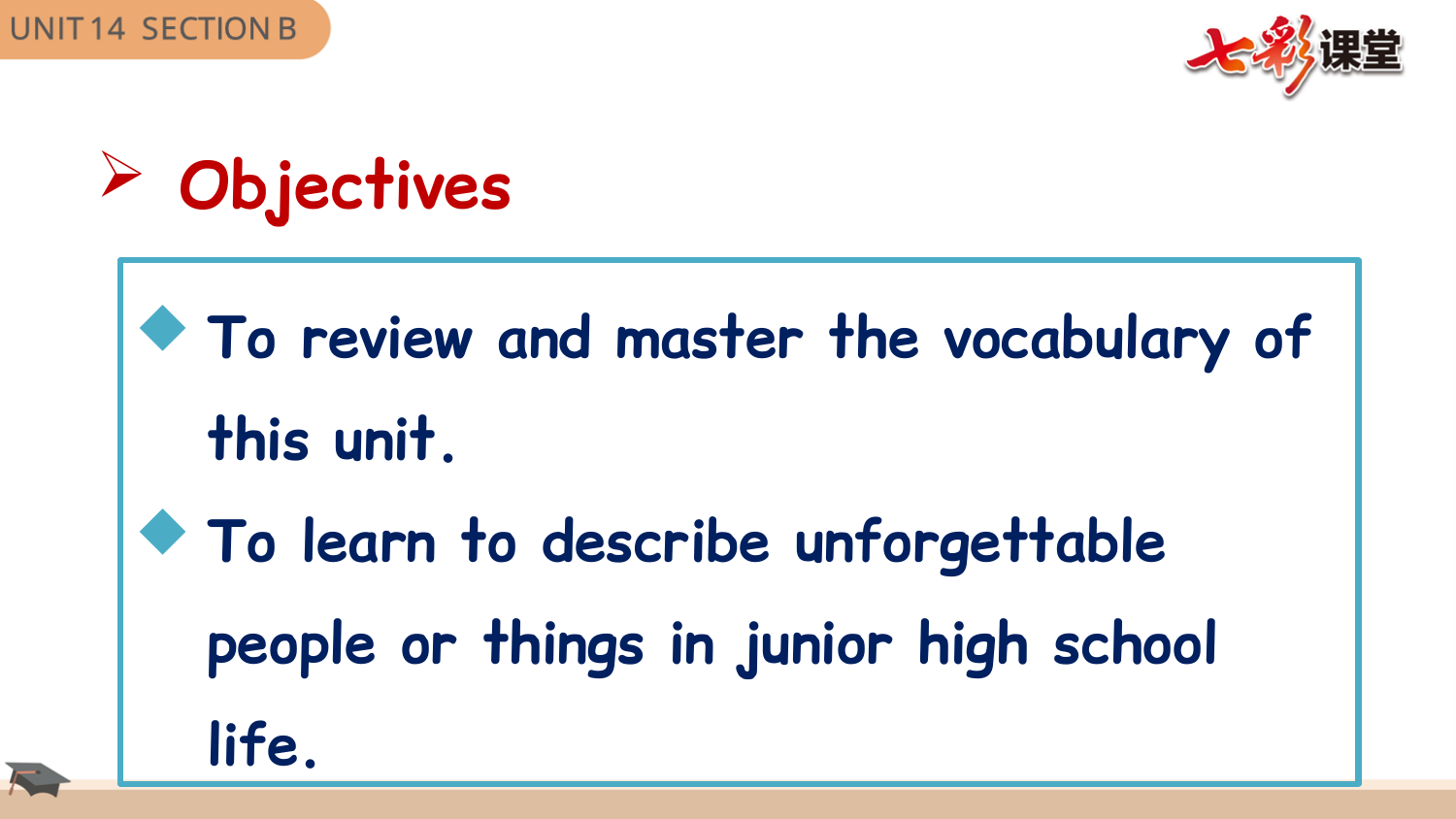

Objectives
To review and master the vocabulary of this unit.
To learn to describe unforgettable people or things in junior high school life.